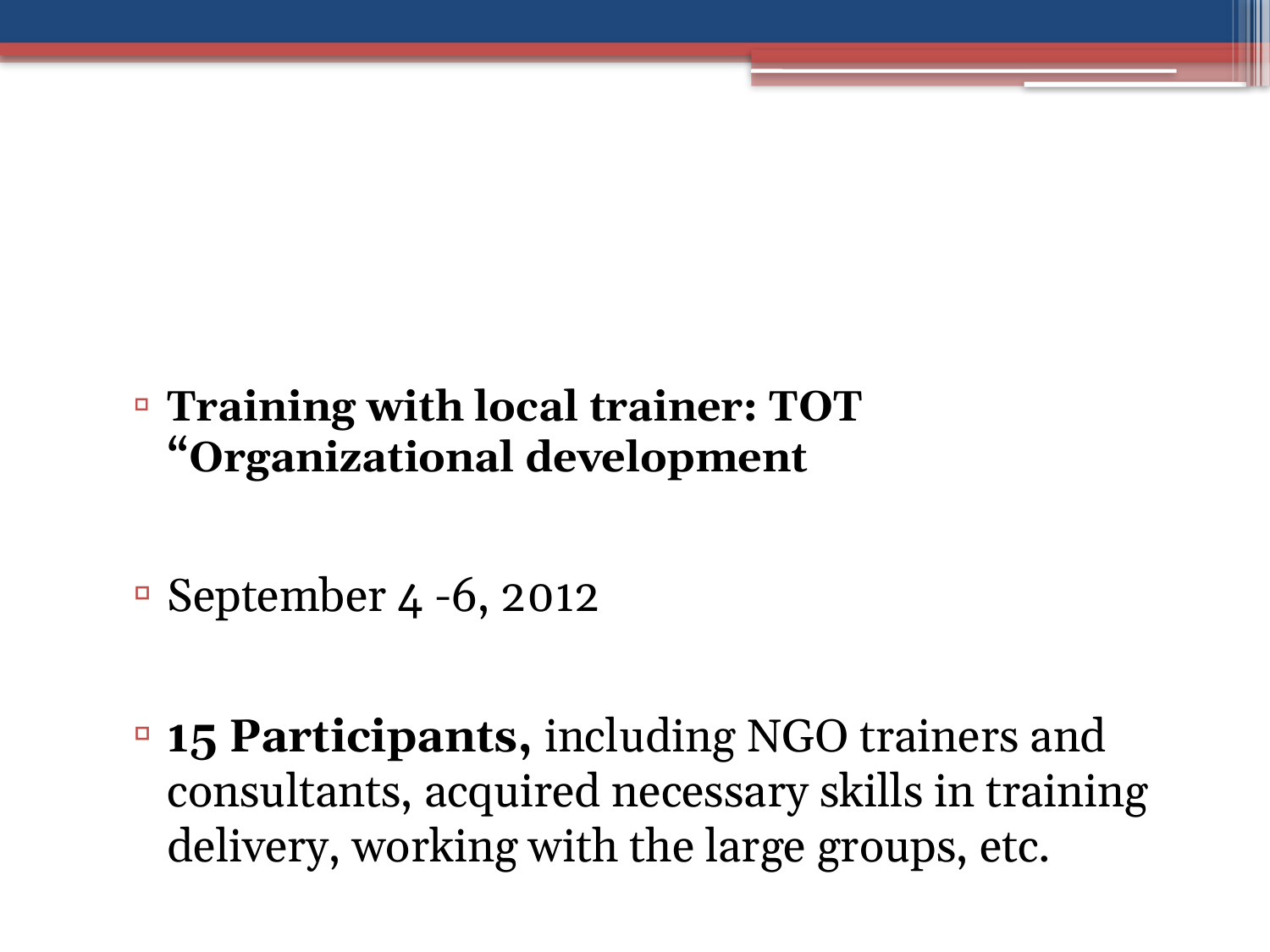

#

Training with local trainer: TOT “Organizational development

September 4 -6, 2012

15 Participants, including NGO trainers and consultants, acquired necessary skills in training delivery, working with the large groups, etc.